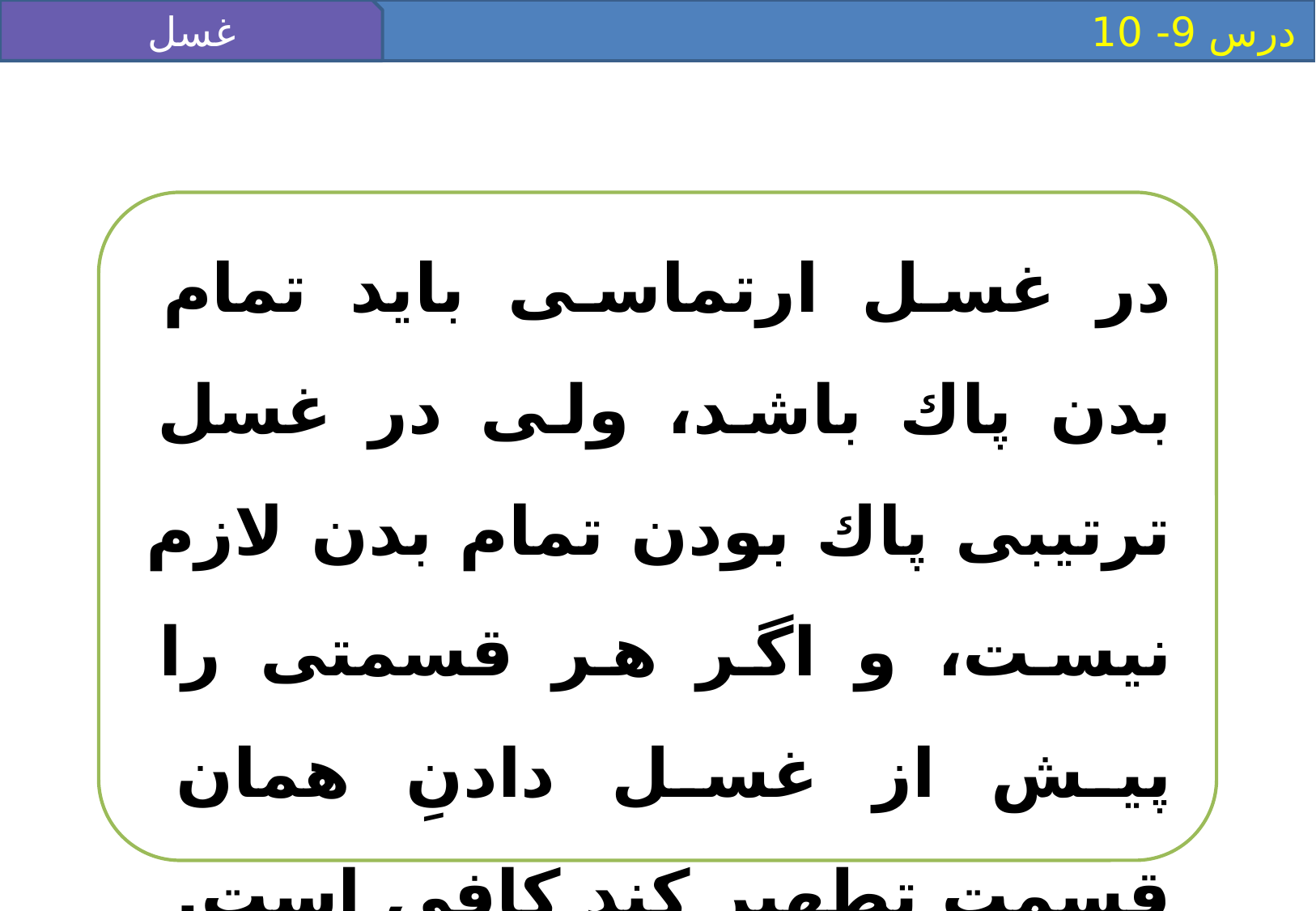

غسل
 درس 9- 10

در غسل ارتماسى بايد تمام بدن پاك باشد، ولى در غسل ترتيبى پاك بودن تمام بدن لازم نيست، و اگر هر قسمتى را پيش از غسل دادنِ همان قسمت تطهير كند كافى است.